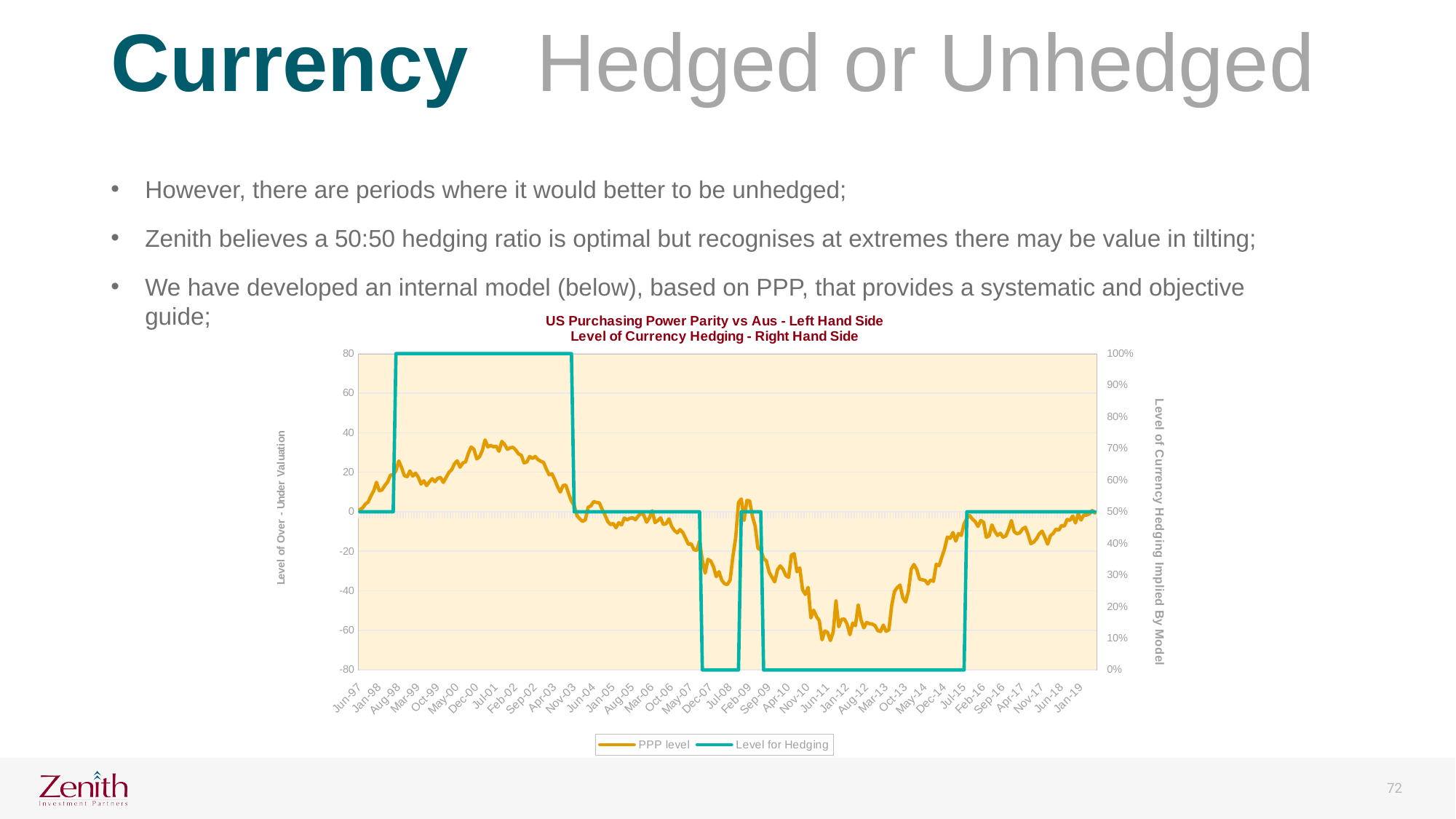

Currency   Hedged or Unhedged

However, there are periods where it would better to be unhedged;
Zenith believes a 50:50 hedging ratio is optimal but recognises at extremes there may be value in tilting;
We have developed an internal model (below), based on PPP, that provides a systematic and objective guide;

### Chart: US Purchasing Power Parity vs Aus - Left Hand Side
Level of Currency Hedging - Right Hand Side

| Category | PPP level | Level for Hedging |
|---|---|---|
| 35611 | 1.09 | 0.5 |
| 35642 | 1.9 | 0.5 |
| 35673 | 3.93 | 0.5 |
| 35703 | 4.88 | 0.5 |
| 35734 | 8.01 | 0.5 |
| 35764 | 10.62 | 0.5 |
| 35795 | 14.92 | 0.5 |
| 35826 | 10.62 | 0.5 |
| 35854 | 11.05 | 0.5 |
| 35885 | 13.35 | 0.5 |
| 35915 | 15.07 | 0.5 |
| 35946 | 18.51 | 0.5 |
| 35976 | 18.8 | 0.5 |
| 36007 | 20.79 | 1.0 |
| 36038 | 25.73 | 1.0 |
| 36068 | 22.37 | 1.0 |
| 36099 | 18.25 | 1.0 |
| 36129 | 17.74 | 1.0 |
| 36160 | 20.66 | 1.0 |
| 36191 | 18.06 | 1.0 |
| 36219 | 19.56 | 1.0 |
| 36250 | 17.54 | 1.0 |
| 36280 | 14.03 | 1.0 |
| 36311 | 15.65 | 1.0 |
| 36341 | 13.23 | 1.0 |
| 36372 | 15.21 | 1.0 |
| 36403 | 16.71 | 1.0 |
| 36433 | 15.24 | 1.0 |
| 36464 | 16.93 | 1.0 |
| 36494 | 17.37 | 1.0 |
| 36525 | 14.84 | 1.0 |
| 36556 | 17.39 | 1.0 |
| 36585 | 19.88 | 1.0 |
| 36616 | 21.27 | 1.0 |
| 36646 | 24.28 | 1.0 |
| 36677 | 25.76 | 1.0 |
| 36707 | 22.53 | 1.0 |
| 36738 | 24.68 | 1.0 |
| 36769 | 25.25 | 1.0 |
| 36799 | 29.61 | 1.0 |
| 36830 | 32.76 | 1.0 |
| 36860 | 31.55 | 1.0 |
| 36891 | 26.74 | 1.0 |
| 36922 | 27.82 | 1.0 |
| 36950 | 31.0 | 1.0 |
| 36981 | 36.34 | 1.0 |
| 37011 | 32.83 | 1.0 |
| 37042 | 33.59 | 1.0 |
| 37072 | 32.89 | 1.0 |
| 37103 | 33.14 | 1.0 |
| 37134 | 30.57 | 1.0 |
| 37164 | 35.59 | 1.0 |
| 37195 | 34.05 | 1.0 |
| 37225 | 31.58 | 1.0 |
| 37256 | 32.37 | 1.0 |
| 37287 | 32.6 | 1.0 |
| 37315 | 31.23 | 1.0 |
| 37346 | 29.28 | 1.0 |
| 37376 | 28.55 | 1.0 |
| 37407 | 24.69 | 1.0 |
| 37437 | 25.21 | 1.0 |
| 37468 | 27.98 | 1.0 |
| 37499 | 26.93 | 1.0 |
| 37529 | 27.98 | 1.0 |
| 37560 | 26.37 | 1.0 |
| 37590 | 25.54 | 1.0 |
| 37621 | 24.95 | 1.0 |
| 37652 | 21.54 | 1.0 |
| 37680 | 18.68 | 1.0 |
| 37711 | 19.22 | 1.0 |
| 37741 | 16.25 | 1.0 |
| 37772 | 12.76 | 1.0 |
| 37802 | 9.98 | 1.0 |
| 37833 | 13.3 | 1.0 |
| 37864 | 13.47 | 1.0 |
| 37894 | 9.11 | 1.0 |
| 37925 | 5.3 | 1.0 |
| 37955 | 3.2 | 0.5 |
| 37986 | -1.97 | 0.5 |
| 38017 | -3.61 | 0.5 |
| 38046 | -4.92 | 0.5 |
| 38077 | -3.97 | 0.5 |
| 38107 | 2.28 | 0.5 |
| 38138 | 3.02 | 0.5 |
| 38168 | 5.19 | 0.5 |
| 38199 | 4.72 | 0.5 |
| 38230 | 4.52 | 0.5 |
| 38260 | 1.34 | 0.5 |
| 38291 | -1.48 | 0.5 |
| 38321 | -4.8 | 0.5 |
| 38352 | -6.5 | 0.5 |
| 38383 | -5.88 | 0.5 |
| 38411 | -8.07 | 0.5 |
| 38442 | -5.5 | 0.5 |
| 38472 | -6.64 | 0.5 |
| 38503 | -3.17 | 0.5 |
| 38533 | -4.07 | 0.5 |
| 38564 | -3.27 | 0.5 |
| 38595 | -3.09 | 0.5 |
| 38625 | -4.01 | 0.5 |
| 38656 | -2.12 | 0.5 |
| 38686 | -0.73 | 0.5 |
| 38717 | -1.74 | 0.5 |
| 38748 | -5.27 | 0.5 |
| 38776 | -3.06 | 0.5 |
| 38807 | 0.53 | 0.5 |
| 38837 | -5.45 | 0.5 |
| 38868 | -4.44 | 0.5 |
| 38898 | -3.06 | 0.5 |
| 38929 | -6.4 | 0.5 |
| 38960 | -6.04 | 0.5 |
| 38990 | -3.56 | 0.5 |
| 39021 | -7.43 | 0.5 |
| 39051 | -9.53 | 0.5 |
| 39082 | -10.63 | 0.5 |
| 39113 | -9.0 | 0.5 |
| 39141 | -10.52 | 0.5 |
| 39172 | -13.43 | 0.5 |
| 39202 | -16.45 | 0.5 |
| 39233 | -16.15 | 0.5 |
| 39263 | -19.15 | 0.5 |
| 39294 | -19.47 | 0.5 |
| 39325 | -14.74 | 0.5 |
| 39355 | -24.56 | 0.0 |
| 39386 | -31.05 | 0.0 |
| 39416 | -24.07 | 0.0 |
| 39447 | -24.88 | 0.0 |
| 39478 | -27.81 | 0.0 |
| 39507 | -32.82 | 0.0 |
| 39538 | -30.3 | 0.0 |
| 39568 | -34.65 | 0.0 |
| 39599 | -36.4 | 0.0 |
| 39629 | -36.79 | 0.0 |
| 39660 | -34.45 | 0.0 |
| 39691 | -22.4 | 0.0 |
| 39721 | -13.09 | 0.0 |
| 39752 | 4.69 | 0.0 |
| 39782 | 6.48 | 0.5 |
| 39813 | -4.24 | 0.5 |
| 39844 | 5.69 | 0.5 |
| 39872 | 5.52 | 0.5 |
| 39903 | -2.26 | 0.5 |
| 39933 | -7.31 | 0.5 |
| 39964 | -18.5 | 0.5 |
| 39994 | -19.29 | 0.5 |
| 40025 | -23.64 | 0.0 |
| 40056 | -24.82 | 0.0 |
| 40086 | -30.57 | 0.0 |
| 40117 | -33.06 | 0.0 |
| 40147 | -35.48 | 0.0 |
| 40178 | -29.35 | 0.0 |
| 40209 | -27.39 | 0.0 |
| 40237 | -29.07 | 0.0 |
| 40268 | -32.22 | 0.0 |
| 40298 | -33.24 | 0.0 |
| 40329 | -21.94 | 0.0 |
| 40359 | -21.19 | 0.0 |
| 40390 | -30.34 | 0.0 |
| 40421 | -28.38 | 0.0 |
| 40451 | -39.41 | 0.0 |
| 40482 | -41.8 | 0.0 |
| 40512 | -38.24 | 0.0 |
| 40543 | -53.68 | 0.0 |
| 40574 | -49.79 | 0.0 |
| 40602 | -52.98 | 0.0 |
| 40633 | -55.13 | 0.0 |
| 40663 | -64.77 | 0.0 |
| 40694 | -60.28 | 0.0 |
| 40724 | -61.03 | 0.0 |
| 40755 | -65.14 | 0.0 |
| 40786 | -60.79 | 0.0 |
| 40816 | -45.11 | 0.0 |
| 40847 | -58.15 | 0.0 |
| 40877 | -54.43 | 0.0 |
| 40908 | -54.21 | 0.0 |
| 40939 | -56.81 | 0.0 |
| 40968 | -62.16 | 0.0 |
| 40999 | -56.31 | 0.0 |
| 41029 | -57.59 | 0.0 |
| 41060 | -47.08 | 0.0 |
| 41090 | -54.7 | 0.0 |
| 41121 | -58.71 | 0.0 |
| 41152 | -55.96 | 0.0 |
| 41182 | -56.61 | 0.0 |
| 41213 | -56.79 | 0.0 |
| 41243 | -57.56 | 0.0 |
| 41274 | -60.09 | 0.0 |
| 41305 | -60.55 | 0.0 |
| 41333 | -57.32 | 0.0 |
| 41364 | -60.48 | 0.0 |
| 41394 | -59.72 | 0.0 |
| 41425 | -47.45 | 0.0 |
| 41455 | -40.37 | 0.0 |
| 41486 | -38.34 | 0.0 |
| 41517 | -37.07 | 0.0 |
| 41547 | -43.5 | 0.0 |
| 41578 | -45.66 | 0.0 |
| 41608 | -40.27 | 0.0 |
| 41639 | -29.05 | 0.0 |
| 41670 | -26.66 | 0.0 |
| 41698 | -29.16 | 0.0 |
| 41729 | -34.06 | 0.0 |
| 41759 | -34.41 | 0.0 |
| 41790 | -34.72 | 0.0 |
| 41820 | -36.51 | 0.0 |
| 41851 | -34.52 | 0.0 |
| 41882 | -35.18 | 0.0 |
| 41912 | -26.57 | 0.0 |
| 41943 | -27.31 | 0.0 |
| 41973 | -23.09 | 0.0 |
| 42004 | -18.7 | 0.0 |
| 42035 | -12.79 | 0.0 |
| 42063 | -13.44 | 0.0 |
| 42094 | -10.49 | 0.0 |
| 42124 | -14.83 | 0.0 |
| 42155 | -11.03 | 0.0 |
| 42185 | -11.96 | 0.0 |
| 42216 | -6.14 | 0.0 |
| 42247 | -3.32 | 0.5 |
| 42277 | -1.92 | 0.5 |
| 42308 | -3.69 | 0.5 |
| 42338 | -4.98 | 0.5 |
| 42369 | -7.41 | 0.5 |
| 42400 | -4.42 | 0.5 |
| 42429 | -5.27 | 0.5 |
| 42460 | -12.87 | 0.5 |
| 42490 | -12.16 | 0.5 |
| 42521 | -6.63 | 0.5 |
| 42551 | -9.83 | 0.5 |
| 42582 | -11.98 | 0.5 |
| 42613 | -10.83 | 0.5 |
| 42643 | -12.9 | 0.5 |
| 42674 | -12.17 | 0.5 |
| 42704 | -8.86 | 0.5 |
| 42735 | -4.44 | 0.5 |
| 42766 | -10.09 | 0.5 |
| 42794 | -11.11 | 0.5 |
| 42825 | -10.7 | 0.5 |
| 42855 | -8.67 | 0.5 |
| 42886 | -7.84 | 0.5 |
| 42916 | -11.56 | 0.5 |
| 42947 | -16.14 | 0.5 |
| 42978 | -15.33 | 0.5 |
| 43008 | -13.69 | 0.5 |
| 43039 | -11.11 | 0.5 |
| 43069 | -9.81 | 0.5 |
| 43100 | -12.8 | 0.5 |
| 43131 | -16.36 | 0.5 |
| 43159 | -12.11 | 0.5 |
| 43190 | -10.93 | 0.5 |
| 43220 | -8.77 | 0.5 |
| 43251 | -9.32 | 0.5 |
| 43281 | -6.94 | 0.5 |
| 43312 | -7.26 | 0.5 |
| 43343 | -3.89 | 0.5 |
| 43373 | -4.32 | 0.5 |
| 43404 | -2.17 | 0.5 |
| 43434 | -5.63 | 0.5 |
| 43465 | -1.0 | 0.5 |
| 43496 | -4.18 | 0.5 |
| 43524 | -1.63 | 0.5 |
| 43555 | -1.67 | 0.5 |
| 43585 | -1.02 | 0.5 |
| 43616 | 0.64 | 0.5 |
| 43646 | -0.58 | 0.5 |